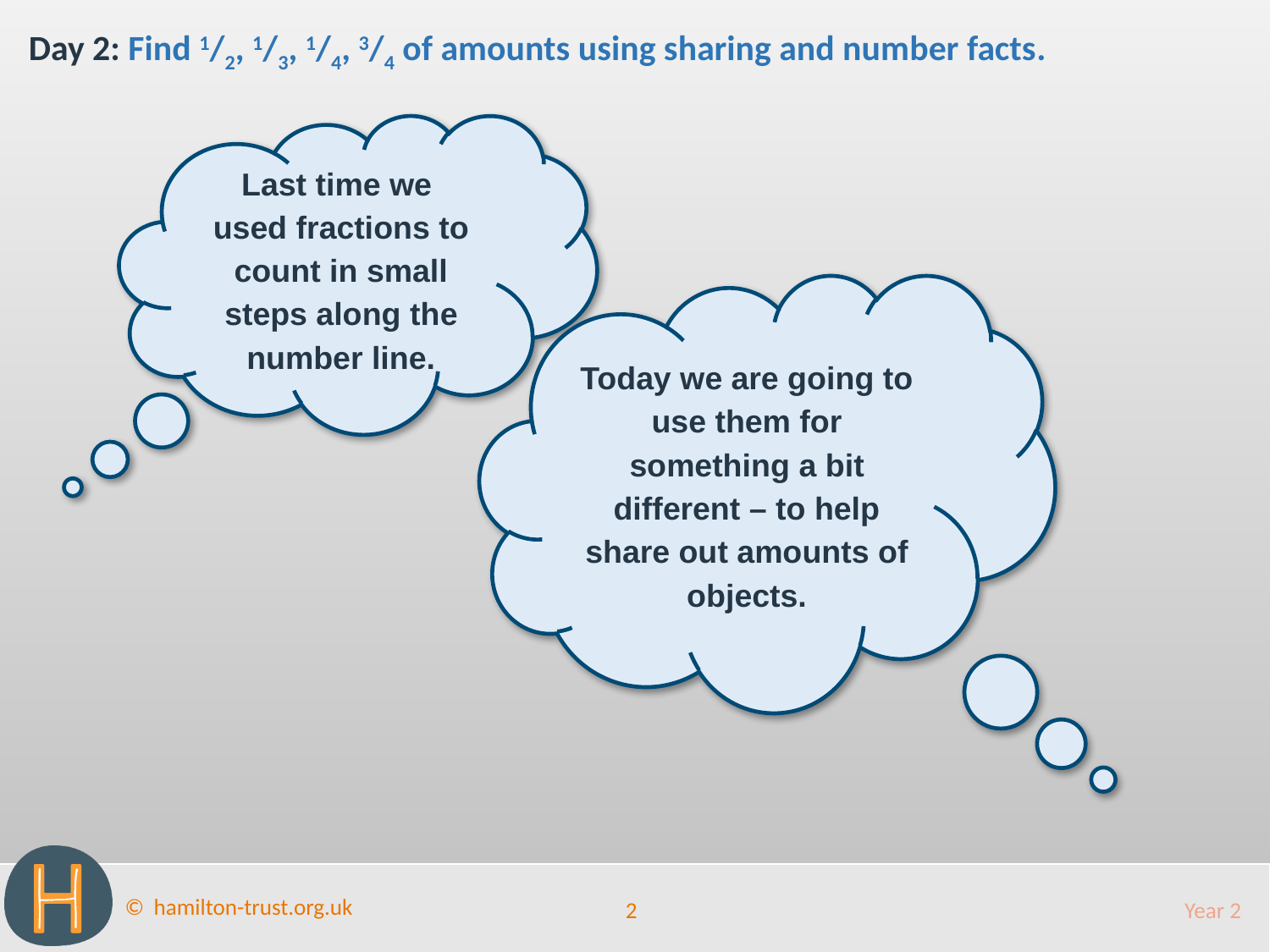

Day 2: Find 1/2, 1/3, 1/4, 3/4 of amounts using sharing and number facts.
Last time we
used fractions to count in small steps along the number line.
Today we are going to use them for something a bit different – to help share out amounts of objects.
2
Year 2